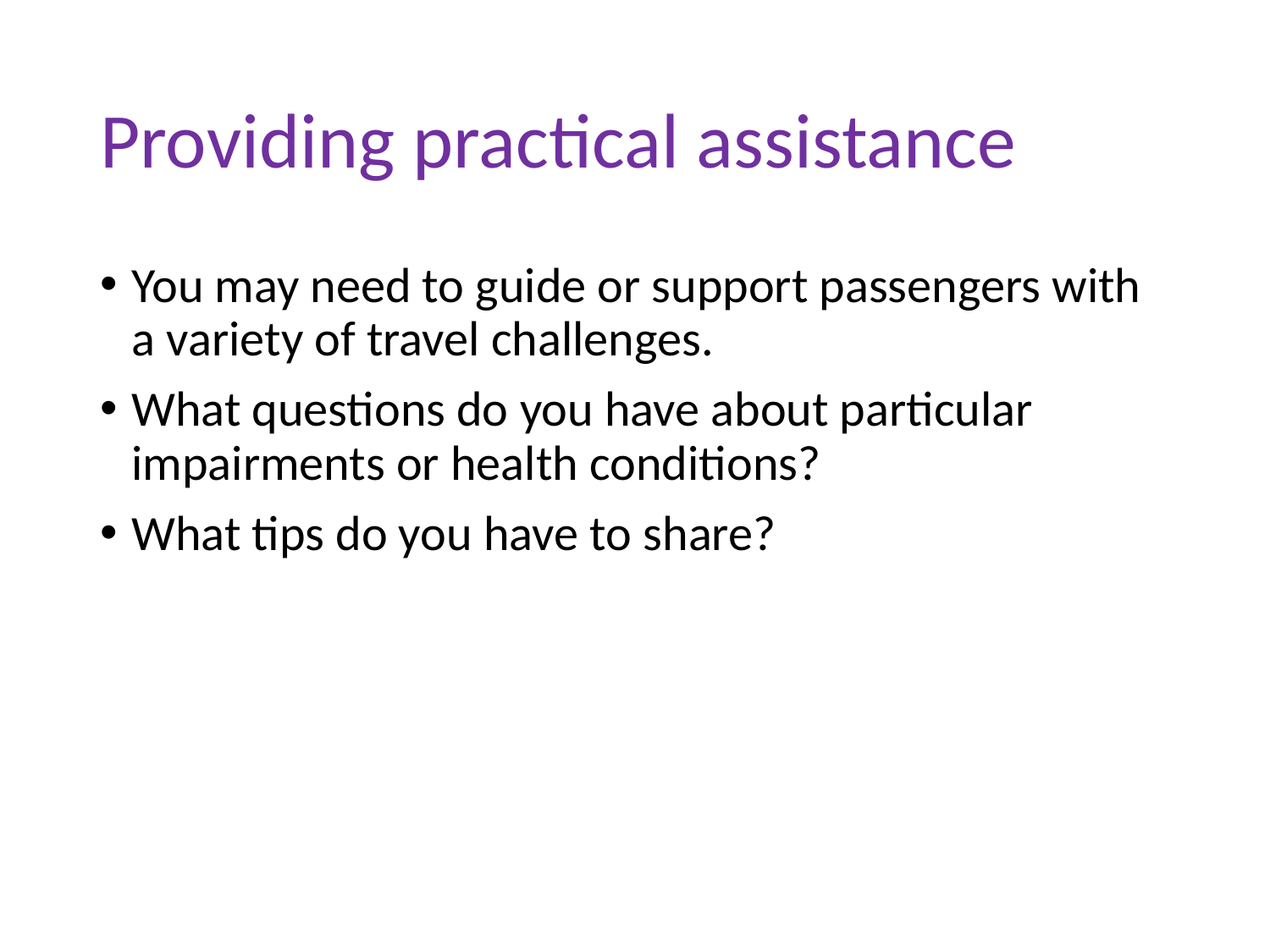

# Providing practical assistance
You may need to guide or support passengers with a variety of travel challenges.
What questions do you have about particular impairments or health conditions?
What tips do you have to share?